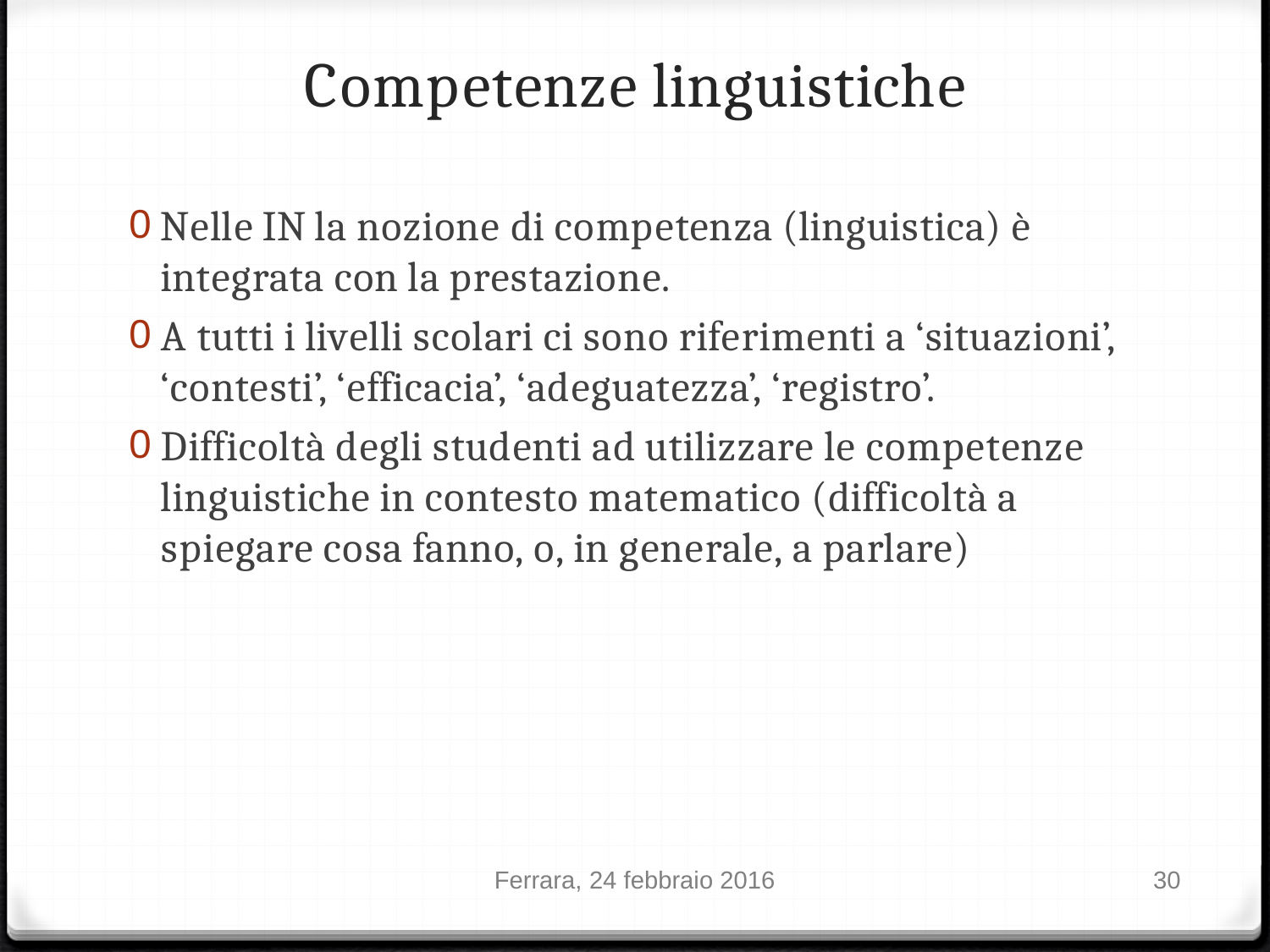

# Competenze linguistiche
Nelle IN la nozione di competenza (linguistica) è integrata con la prestazione.
A tutti i livelli scolari ci sono riferimenti a ‘situazioni’, ‘contesti’, ‘efficacia’, ‘adeguatezza’, ‘registro’.
Difficoltà degli studenti ad utilizzare le competenze linguistiche in contesto matematico (difficoltà a spiegare cosa fanno, o, in generale, a parlare)
Ferrara, 24 febbraio 2016
30